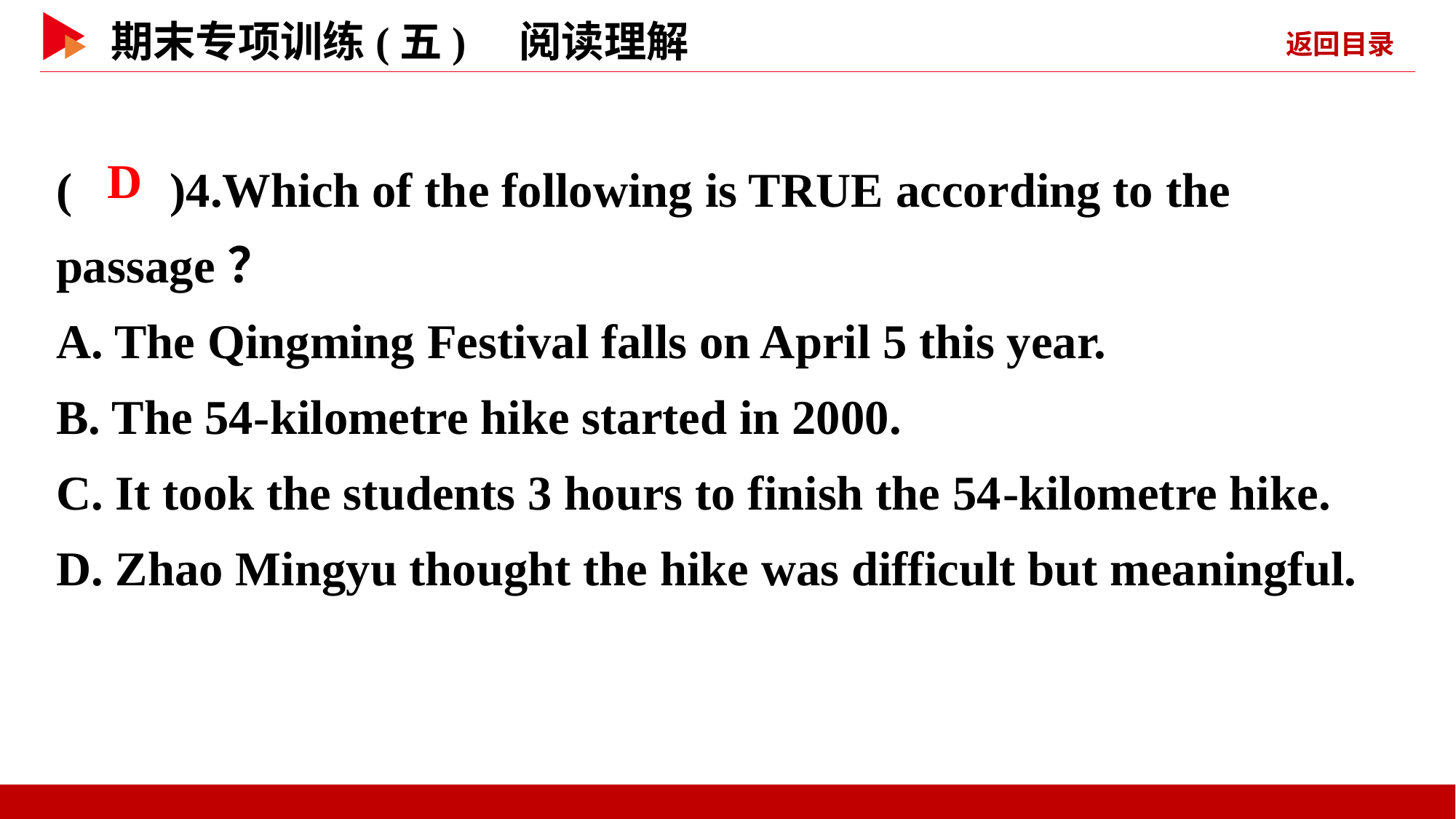

(        )4.Which of the following is TRUE according to the passage？
A. The Qingming Festival falls on April 5 this year.
B. The 54-kilometre hike started in 2000.
C. It took the students 3 hours to finish the 54-kilometre hike.
D. Zhao Mingyu thought the hike was difficult but meaningful.
   D